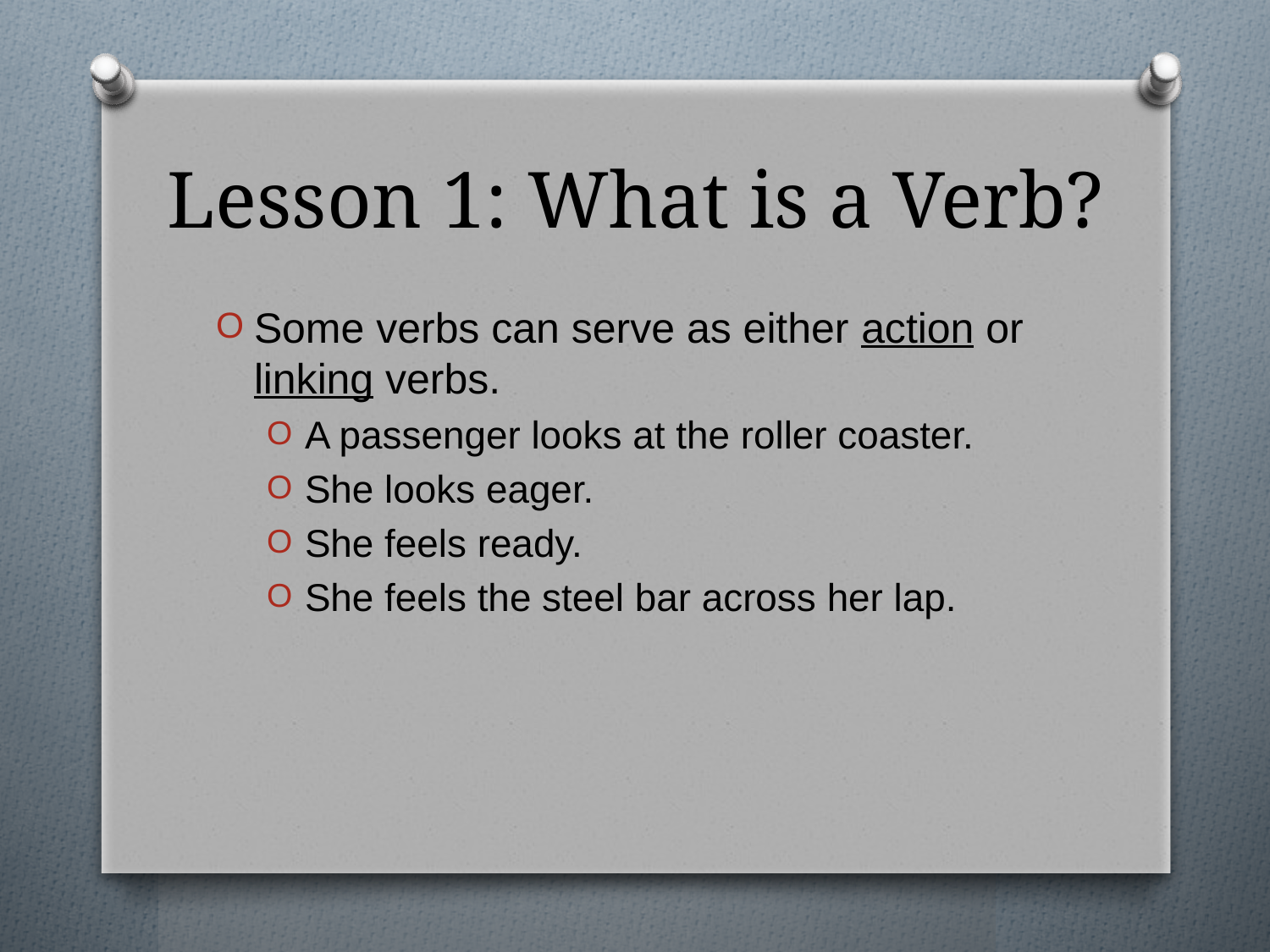

# Lesson 1: What is a Verb?
Some verbs can serve as either action or linking verbs.
A passenger looks at the roller coaster.
She looks eager.
She feels ready.
She feels the steel bar across her lap.